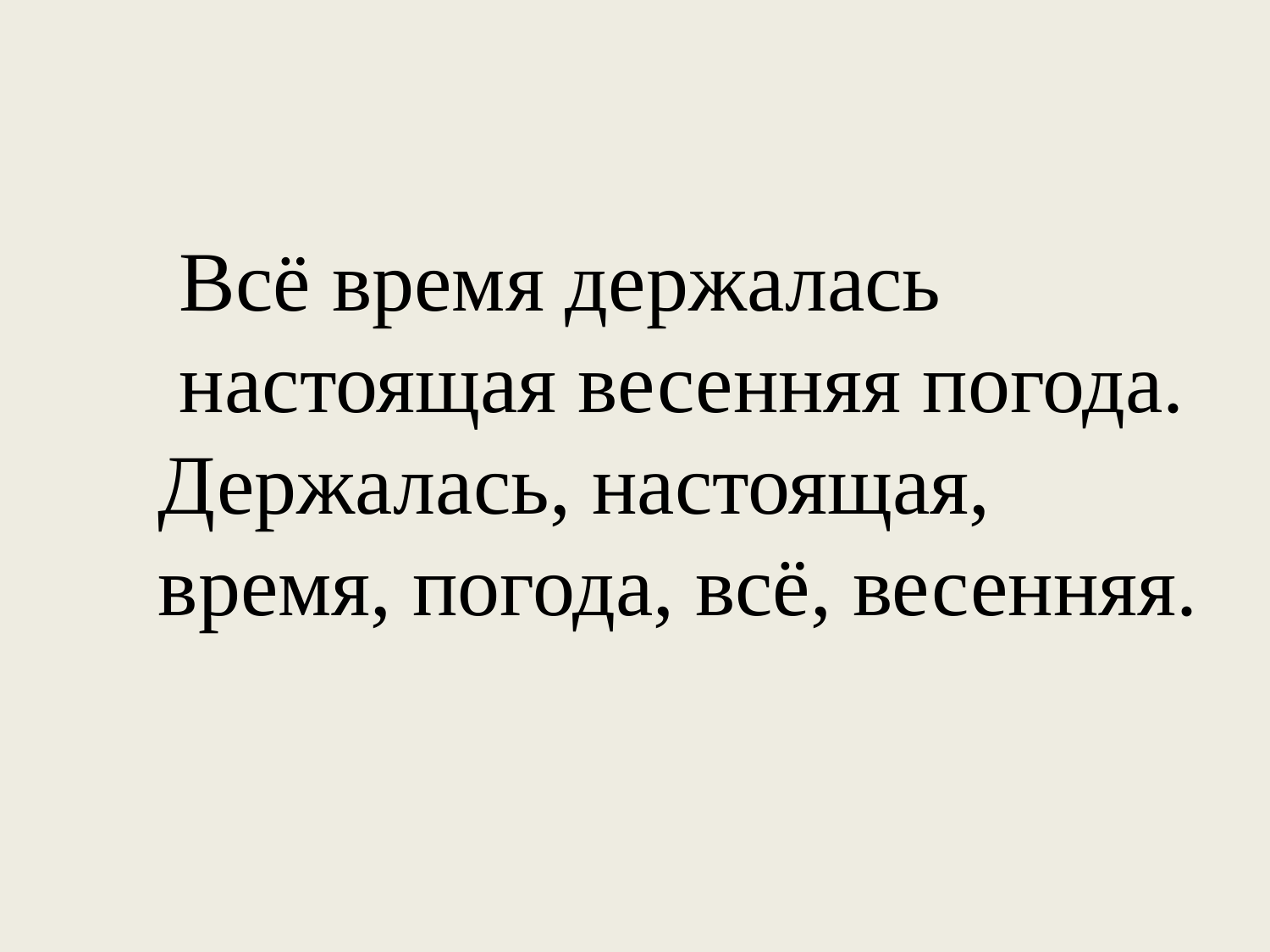

Всё время держалась настоящая весенняя погода.
     Держалась, настоящая,
     время, погода, всё, весенняя.